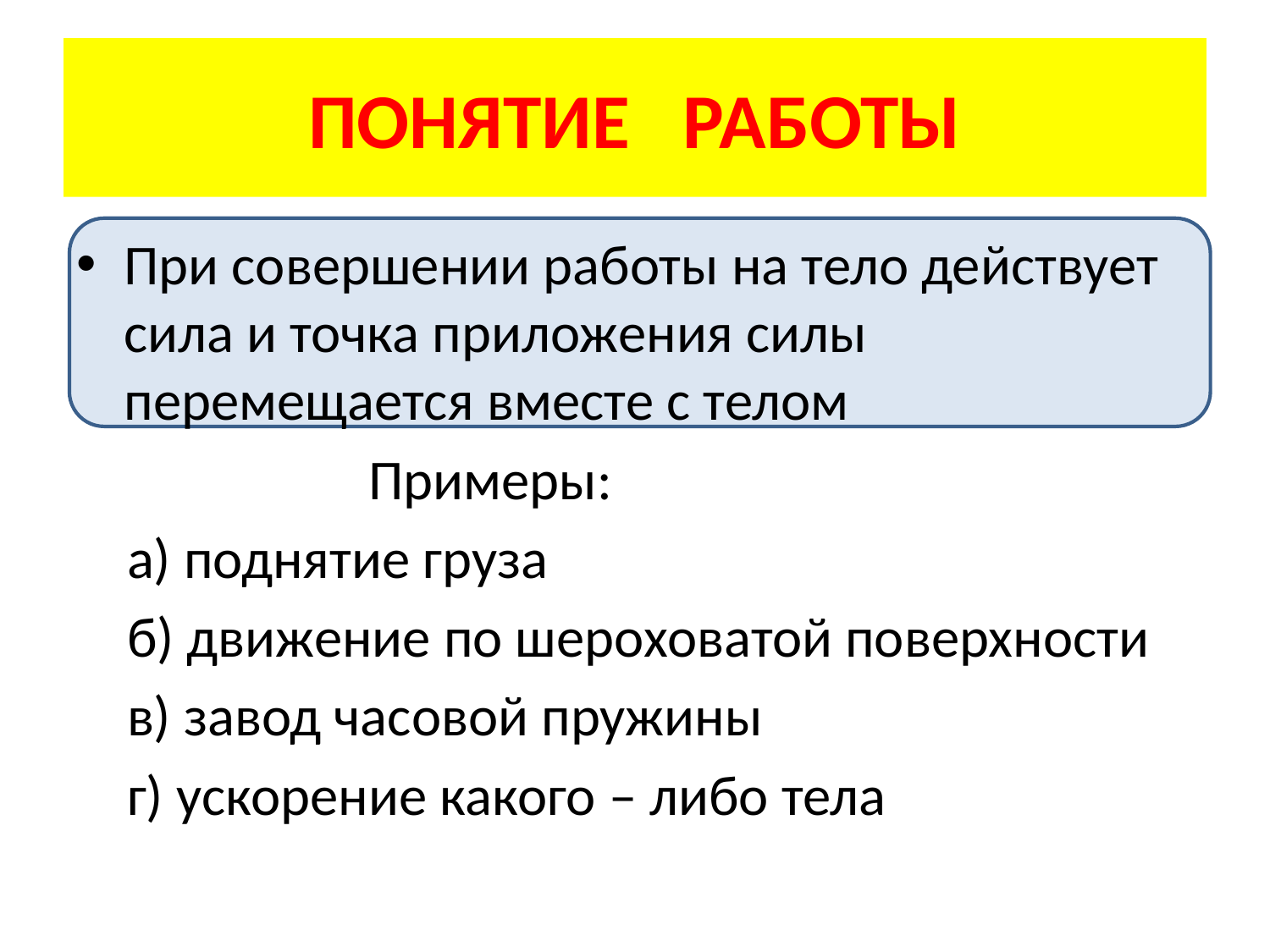

# ПОНЯТИЕ   РАБОТЫ

При совершении работы на тело действует сила и точка приложения силы перемещается вместе с телом
                       Примеры:
    а) поднятие груза
    б) движение по шероховатой поверхности
    в) завод часовой пружины
    г) ускорение какого – либо тела